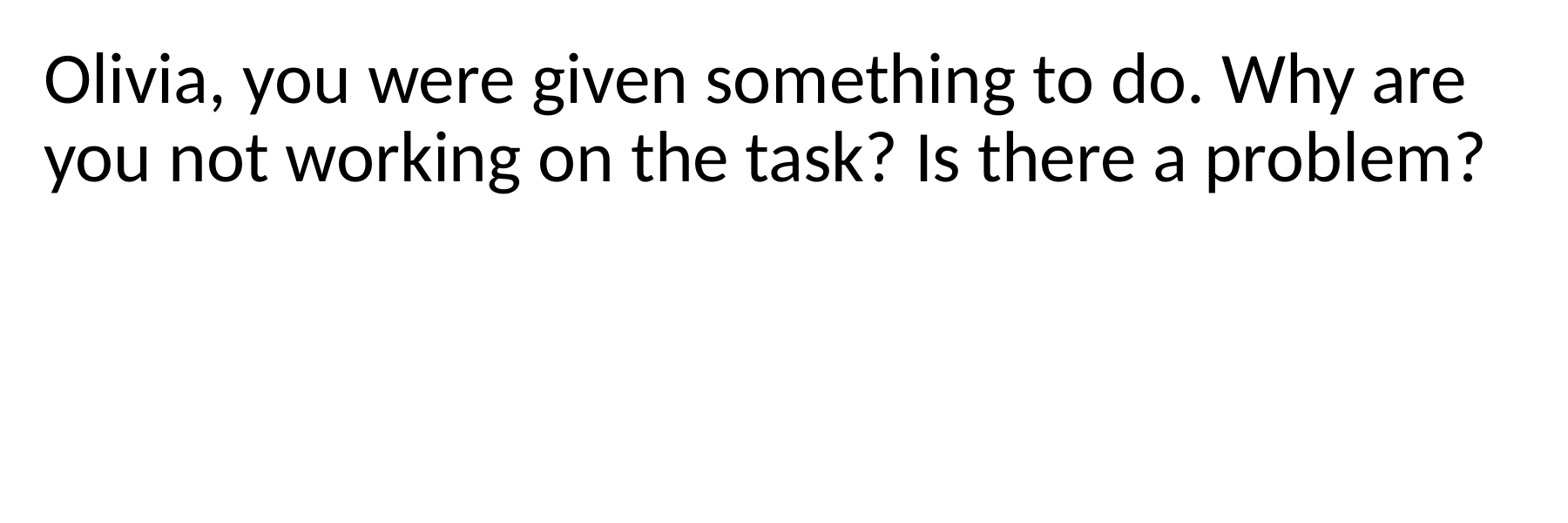

Olivia, you were given something to do. Why are you not working on the task? Is there a problem?